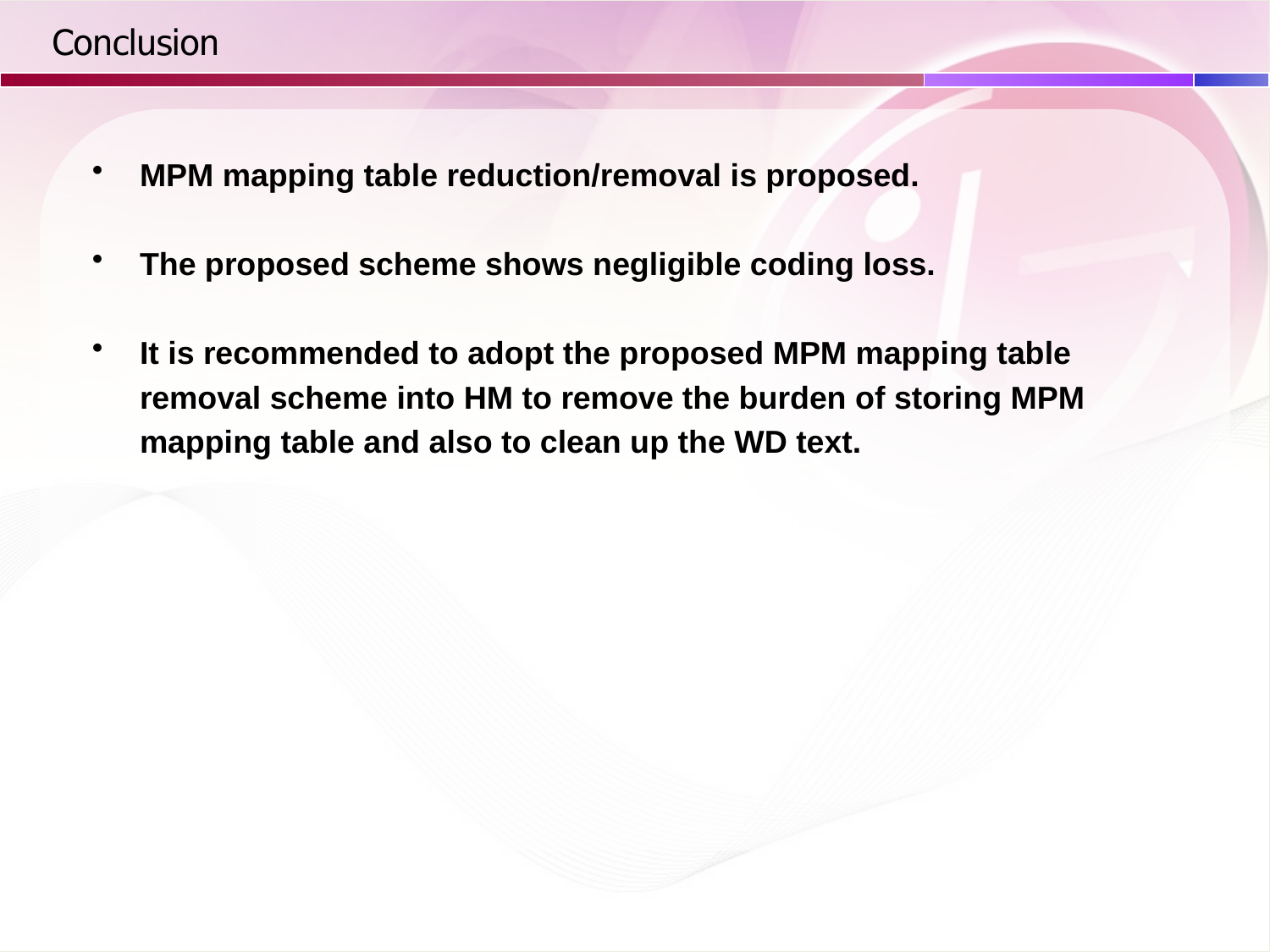

# Conclusion
MPM mapping table reduction/removal is proposed.

The proposed scheme shows negligible coding loss.

It is recommended to adopt the proposed MPM mapping table
	removal scheme into HM to remove the burden of storing MPM
	mapping table and also to clean up the WD text.